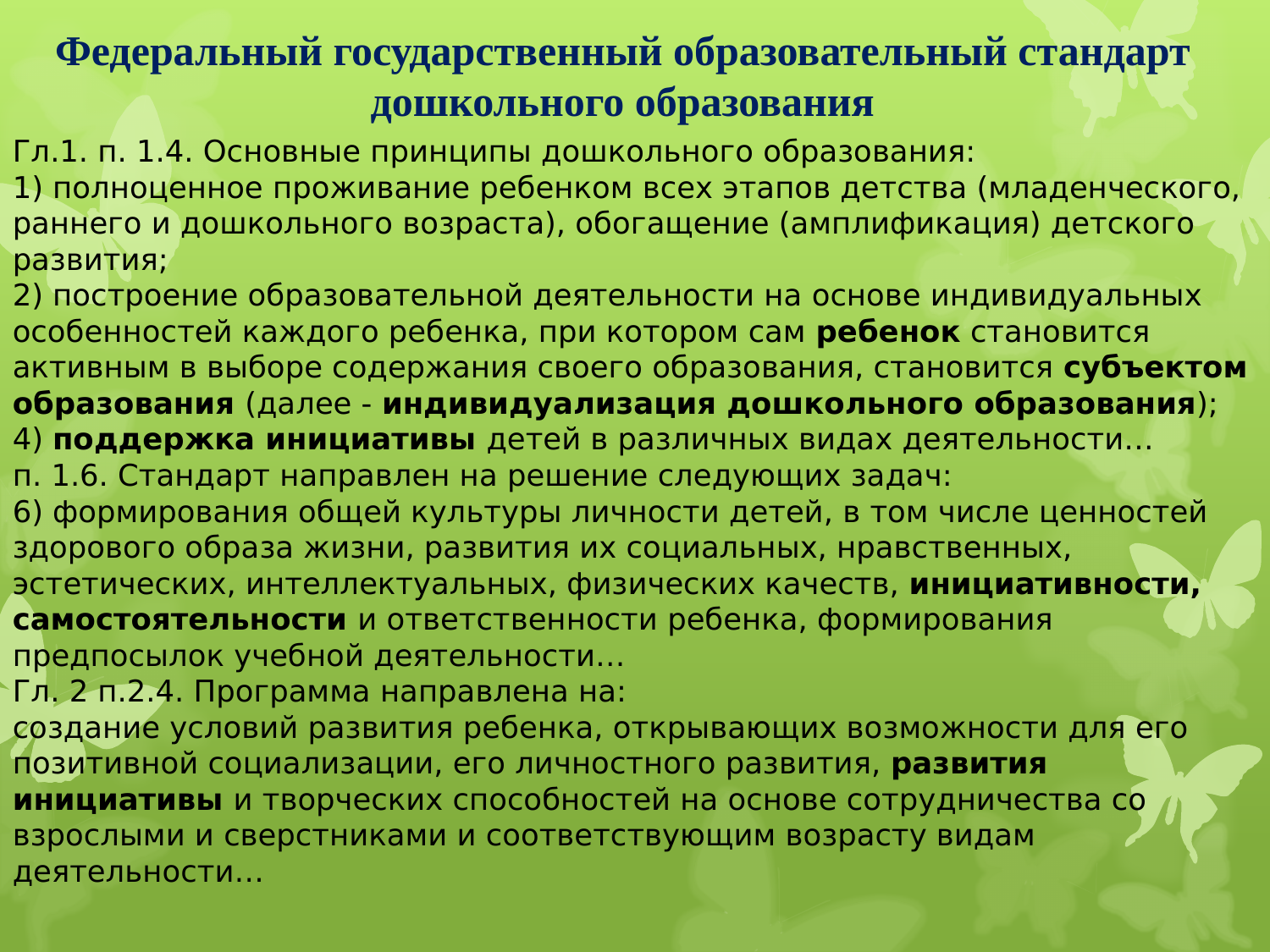

# Федеральный государственный образовательный стандарт дошкольного образования
Гл.1. п. 1.4. Основные принципы дошкольного образования:
1) полноценное проживание ребенком всех этапов детства (младенческого, раннего и дошкольного возраста), обогащение (амплификация) детского развития;
2) построение образовательной деятельности на основе индивидуальных особенностей каждого ребенка, при котором сам ребенок становится активным в выборе содержания своего образования, становится субъектом образования (далее - индивидуализация дошкольного образования);
4) поддержка инициативы детей в различных видах деятельности…
п. 1.6. Стандарт направлен на решение следующих задач:
6) формирования общей культуры личности детей, в том числе ценностей здорового образа жизни, развития их социальных, нравственных, эстетических, интеллектуальных, физических качеств, инициативности, самостоятельности и ответственности ребенка, формирования предпосылок учебной деятельности…
Гл. 2 п.2.4. Программа направлена на:
создание условий развития ребенка, открывающих возможности для его позитивной социализации, его личностного развития, развития инициативы и творческих способностей на основе сотрудничества со взрослыми и сверстниками и соответствующим возрасту видам деятельности…